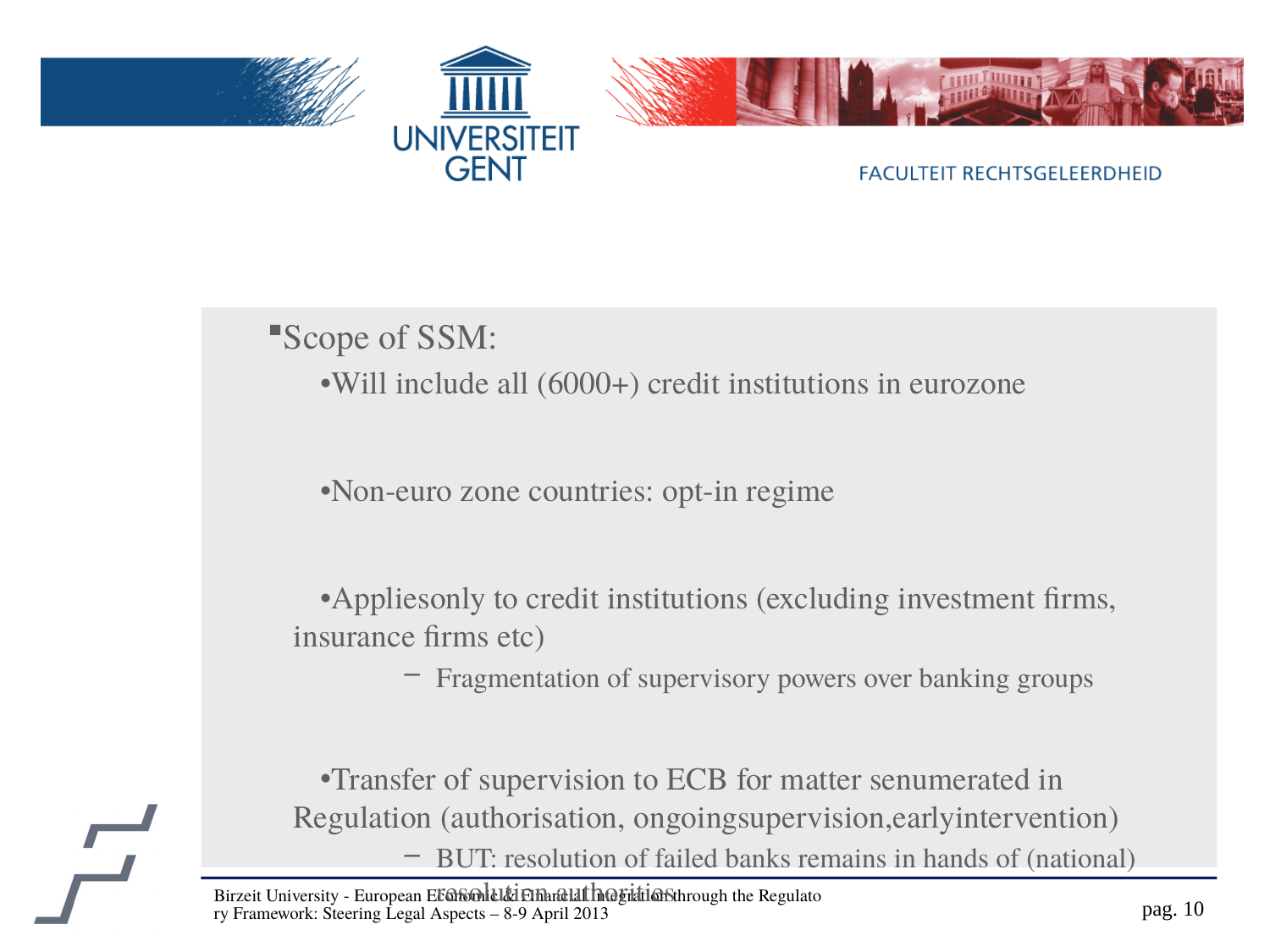

#
Scope of SSM:
Will include all (6000+) credit institutions in eurozone

Non-euro zone countries: opt-in regime

Appliesonly to credit institutions (excluding investment firms, insurance firms etc)
Fragmentation of supervisory powers over banking groups

Transfer of supervision to ECB for matter senumerated in Regulation (authorisation, ongoingsupervision,earlyintervention)
BUT: resolution of failed banks remains in hands of (national) resolution authorities

Birzeit University - European Economic & Financial Integration through the Regulatory Framework: Steering Legal Aspects – 8-9 April 2013
pag. 10